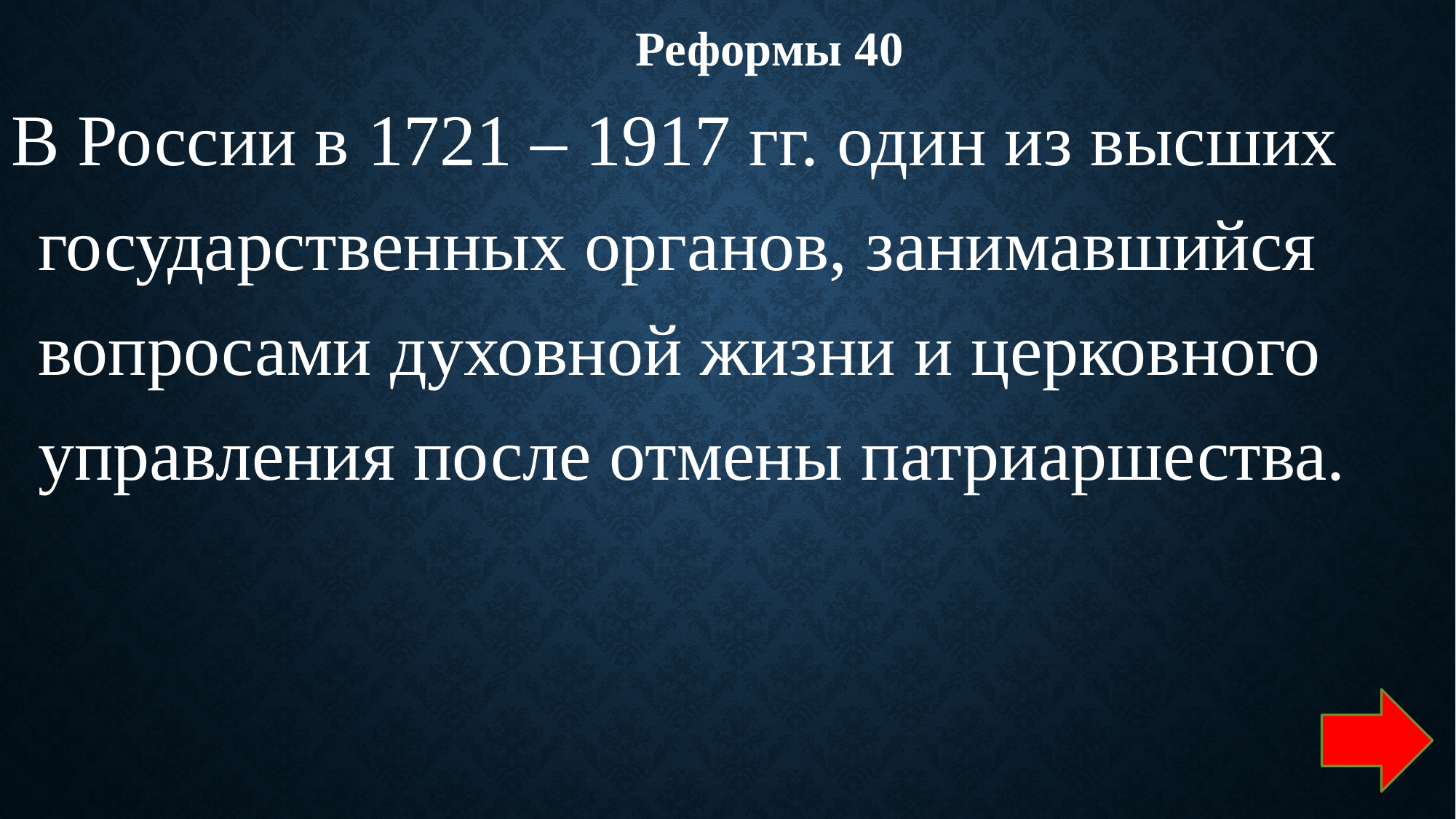

Реформы 40
В России в 1721 – 1917 гг. один из высших государственных органов, занимавшийся вопросами духовной жизни и церковного управления после отмены патриаршества.